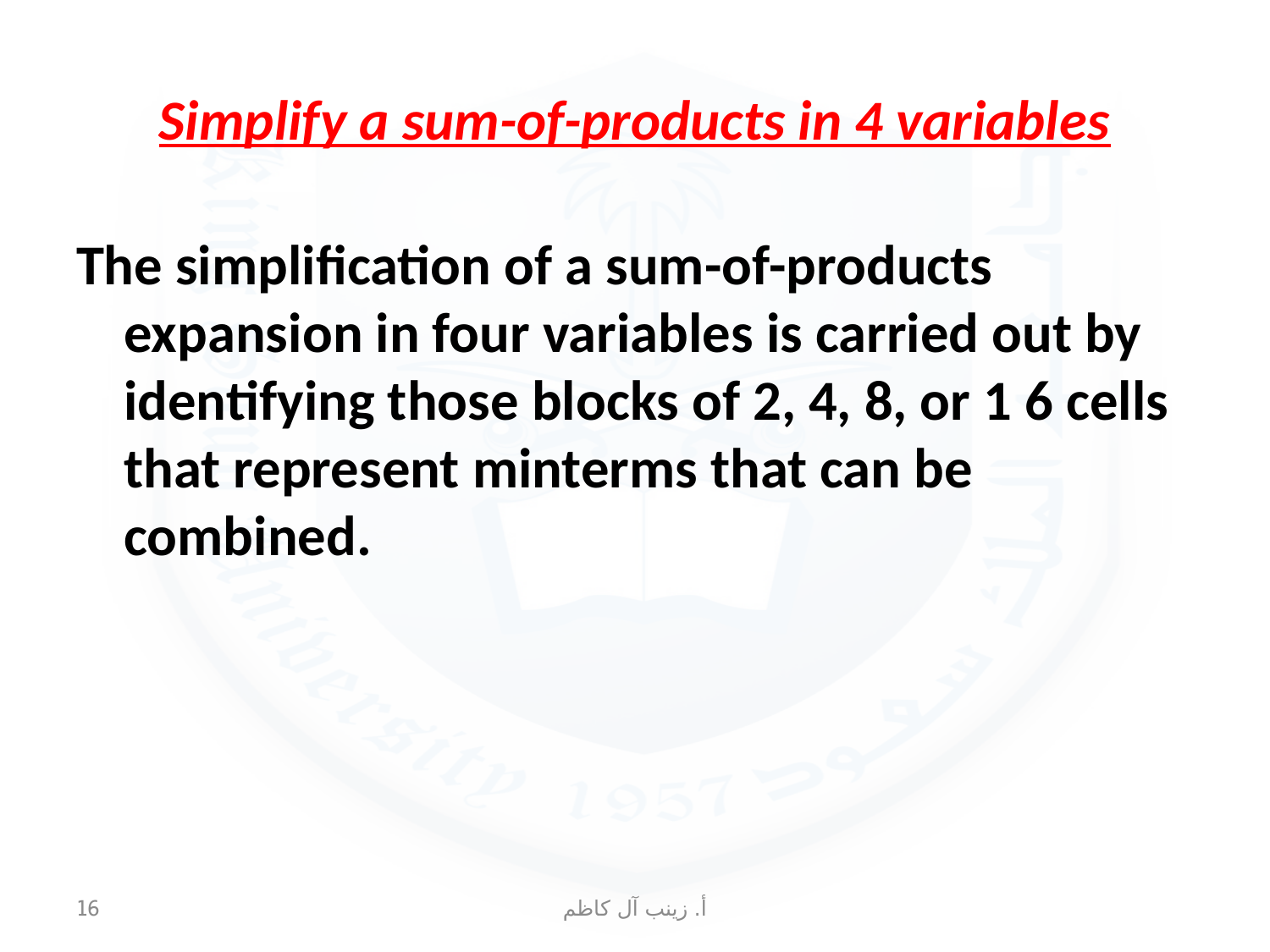

# Simplify a sum-of-products in 4 variables
The simplification of a sum-of-products expansion in four variables is carried out by identifying those blocks of 2, 4, 8, or 1 6 cells that represent minterms that can be combined.
16
أ. زينب آل كاظم